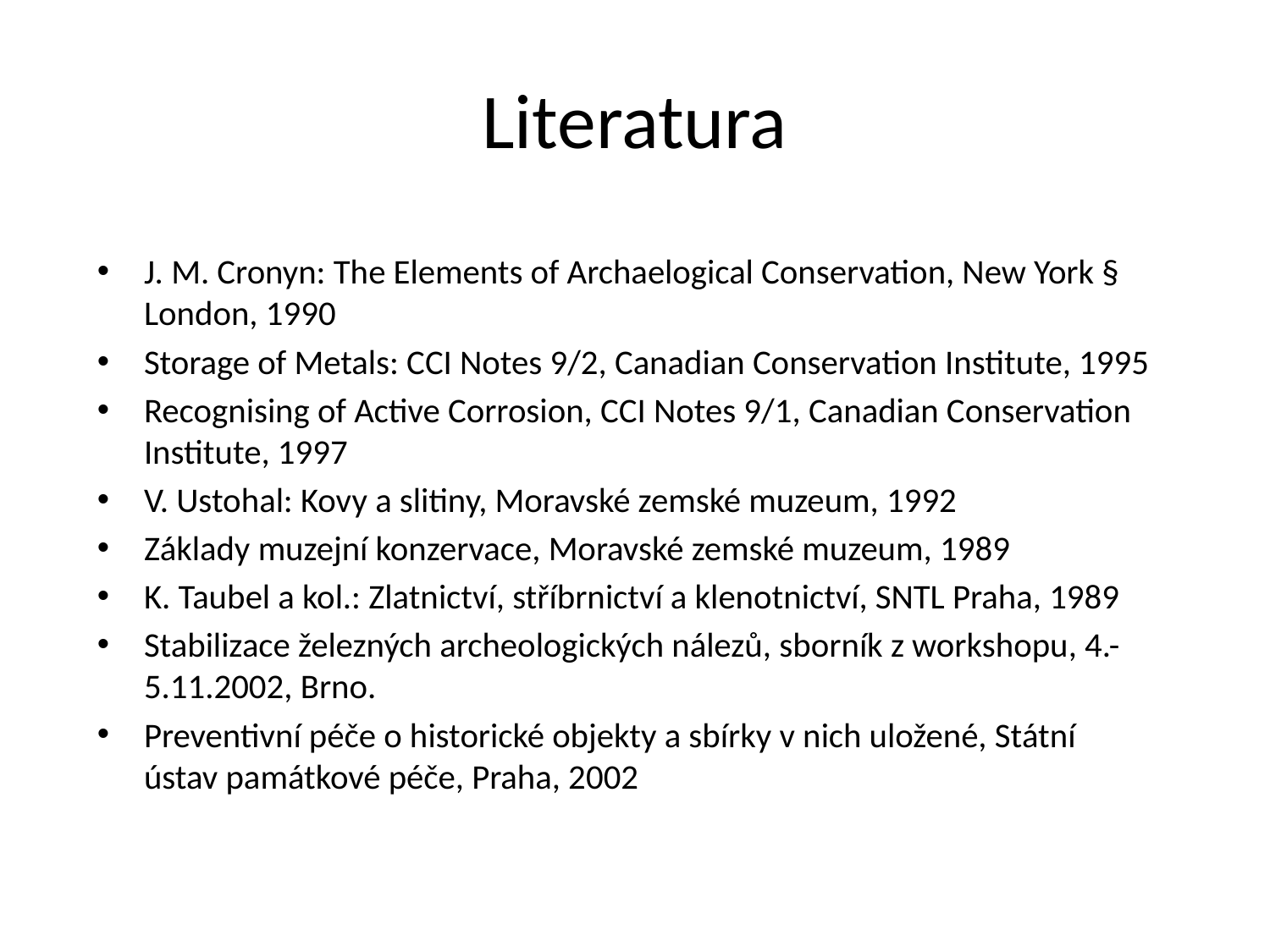

# Literatura
J. M. Cronyn: The Elements of Archaelogical Conservation, New York § London, 1990
Storage of Metals: CCI Notes 9/2, Canadian Conservation Institute, 1995
Recognising of Active Corrosion, CCI Notes 9/1, Canadian Conservation Institute, 1997
V. Ustohal: Kovy a slitiny, Moravské zemské muzeum, 1992
Základy muzejní konzervace, Moravské zemské muzeum, 1989
K. Taubel a kol.: Zlatnictví, stříbrnictví a klenotnictví, SNTL Praha, 1989
Stabilizace železných archeologických nálezů, sborník z workshopu, 4.-5.11.2002, Brno.
Preventivní péče o historické objekty a sbírky v nich uložené, Státní ústav památkové péče, Praha, 2002